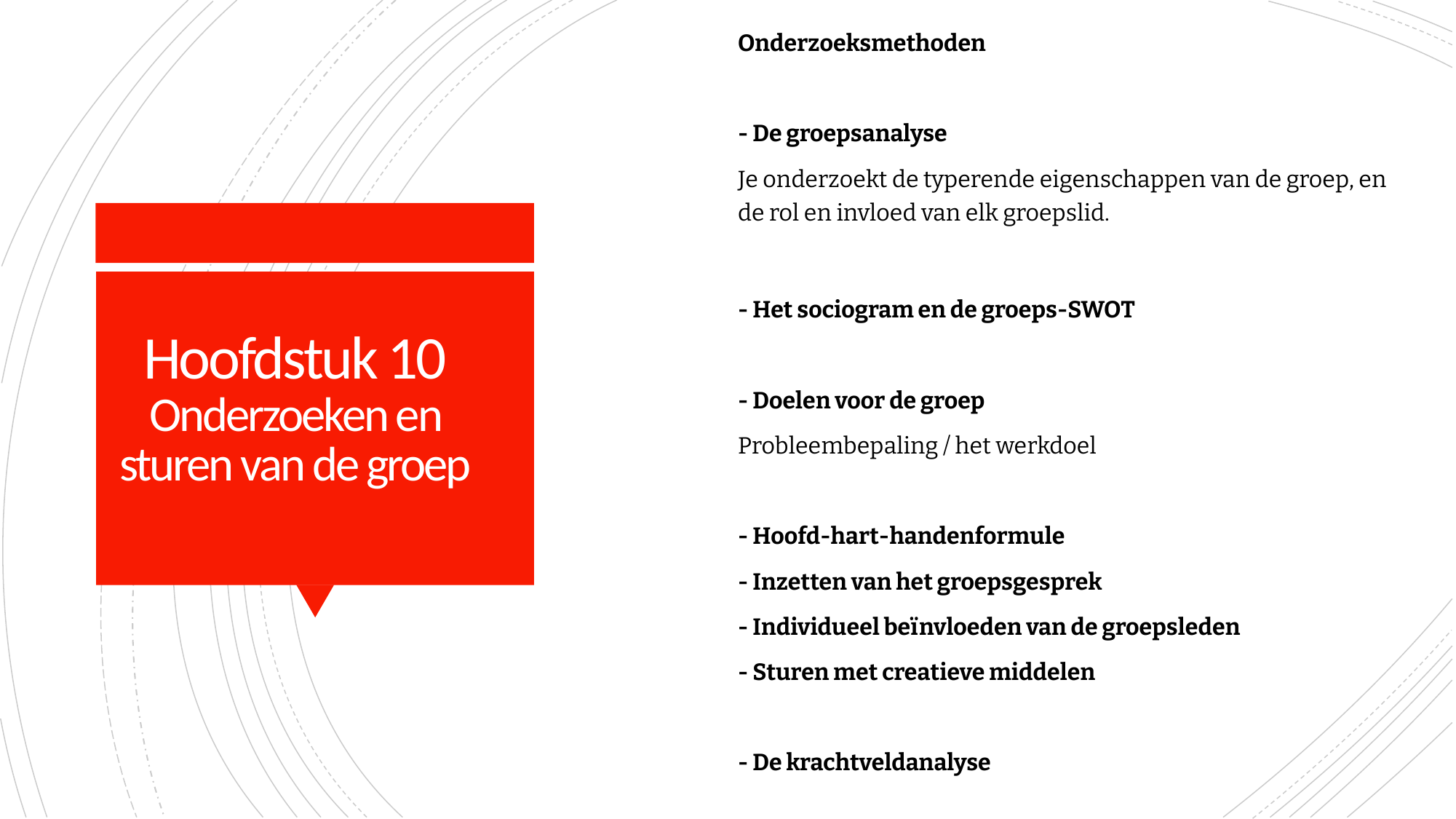

Onderzoeksmethoden

- De groepsanalyse
Je onderzoekt de typerende eigenschappen van de groep, en de rol en invloed van elk groepslid.

- Het sociogram en de groeps-SWOT

- Doelen voor de groep
Probleembepaling / het werkdoel

- Hoofd-hart-handenformule
- Inzetten van het groepsgesprek
- Individueel beïnvloeden van de groepsleden
- Sturen met creatieve middelen

- De krachtveldanalyse

# Hoofdstuk 10 Onderzoeken en sturen van de groep